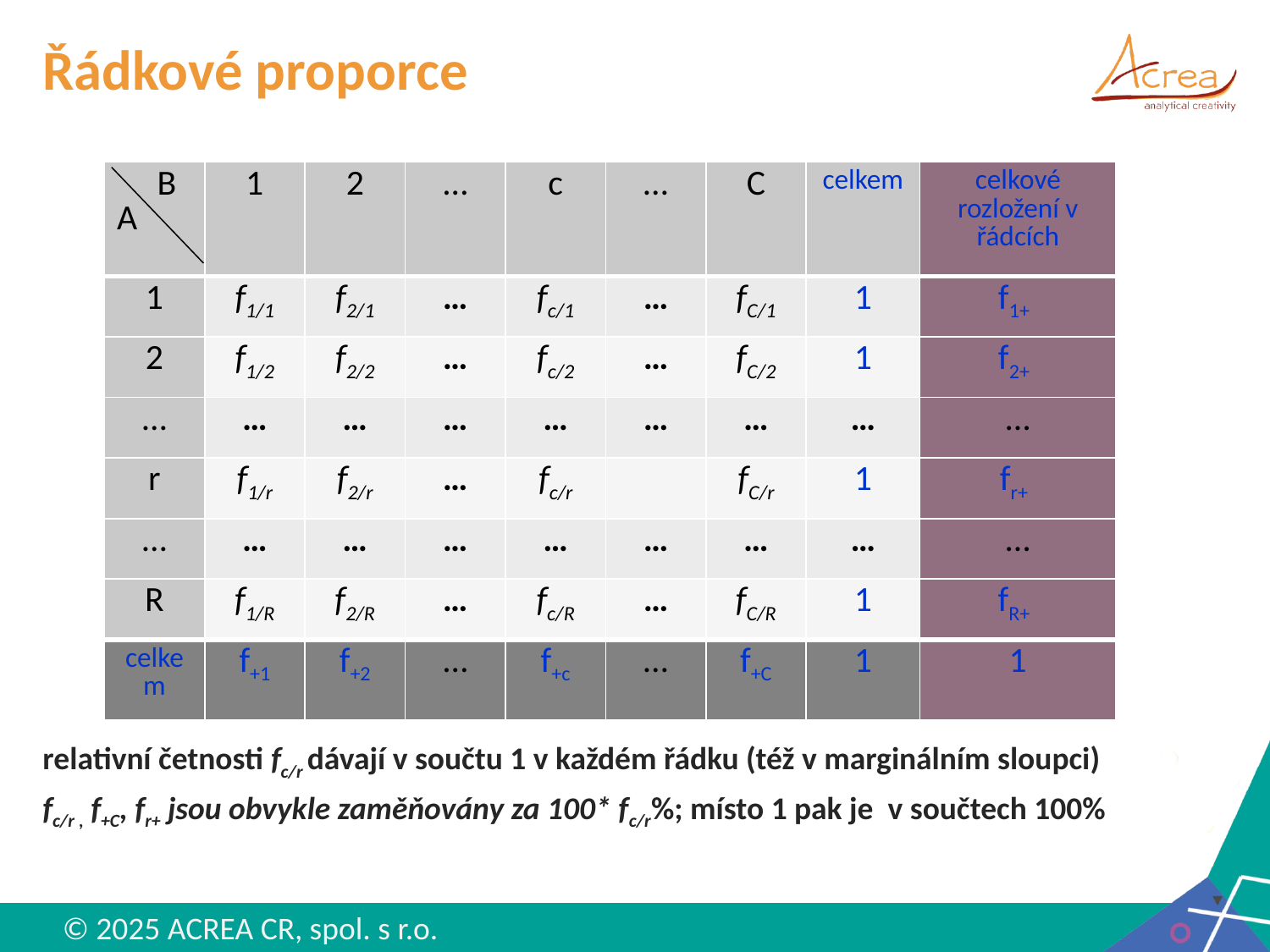

# Řádkové proporce

relativní četnosti fc/r dávají v součtu 1 v každém řádku (též v marginálním sloupci)
fc/r , f+C, fr+ jsou obvykle zaměňovány za 100* fc/r%; místo 1 pak je  v součtech 100%

| B A | 1 | 2 | … | c | … | C | celkem | celkové rozložení v řádcích |
| --- | --- | --- | --- | --- | --- | --- | --- | --- |
| 1 | f1/1 | f2/1 | … | fc/1 | … | fC/1 | 1 | f1+ |
| 2 | f1/2 | f2/2 | … | fc/2 | … | fC/2 | 1 | f2+ |
| … | … | … | … | … | … | … | … | … |
| r | f1/r | f2/r | … | fc/r |  | fC/r | 1 | fr+ |
| … | … | … | … | … | … | … | … | … |
| R | f1/R | f2/R | … | fc/R | … | fC/R | 1 | fR+ |
| celkem | f+1 | f+2 | … | f+c | … | f+C | 1 | 1 |